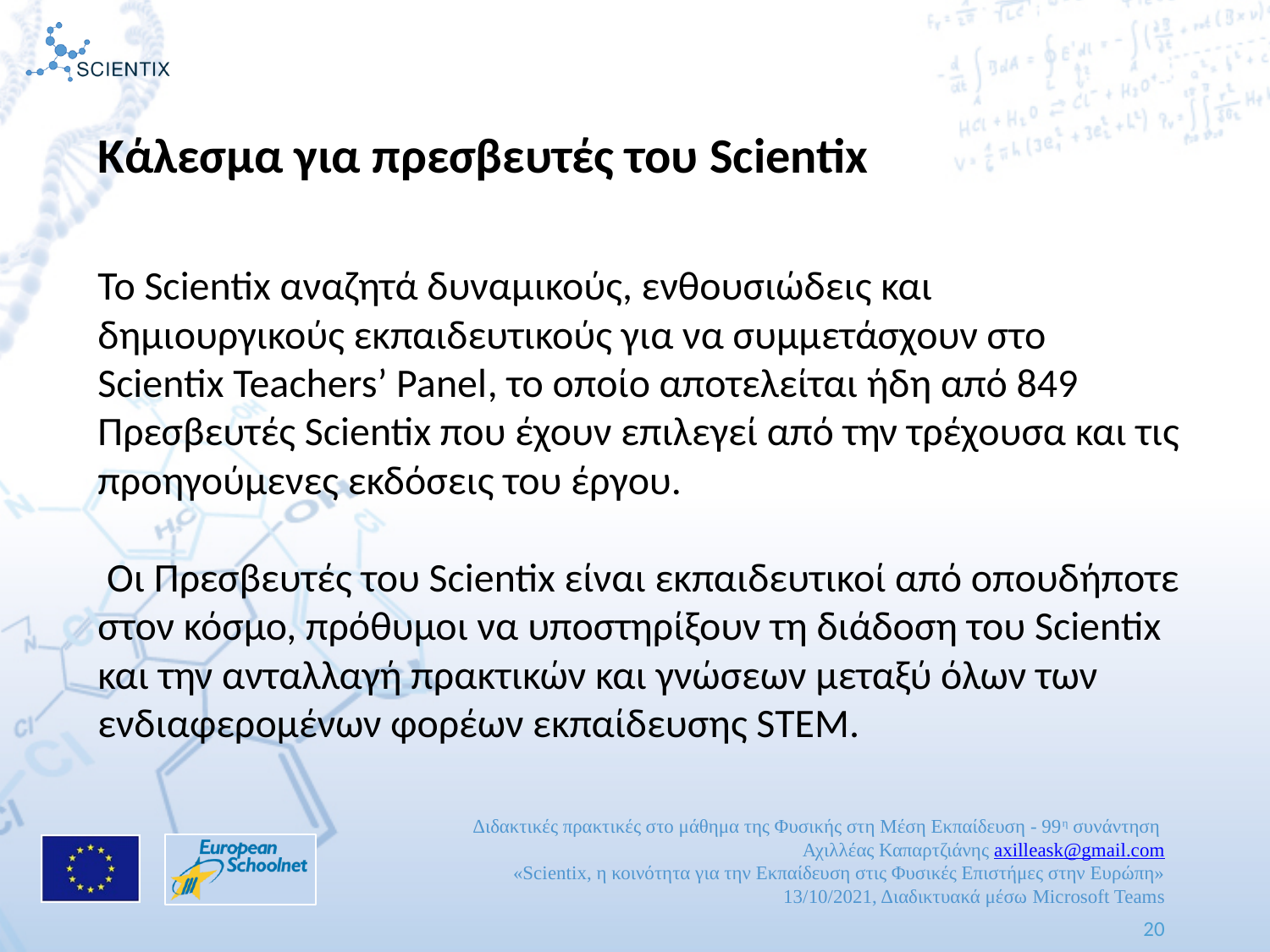

Κάλεσμα για πρεσβευτές του Scientix

Το Scientix αναζητά δυναμικούς, ενθουσιώδεις και δημιουργικούς εκπαιδευτικούς για να συμμετάσχουν στο Scientix Teachers’ Panel, το οποίο αποτελείται ήδη από 849 Πρεσβευτές Scientix που έχουν επιλεγεί από την τρέχουσα και τις προηγούμενες εκδόσεις του έργου.

 Oι Πρεσβευτές του Scientix είναι εκπαιδευτικοί από οπουδήποτε στον κόσμο, πρόθυμοι να υποστηρίξουν τη διάδοση του Scientix και την ανταλλαγή πρακτικών και γνώσεων μεταξύ όλων των ενδιαφερομένων φορέων εκπαίδευσης STEM.